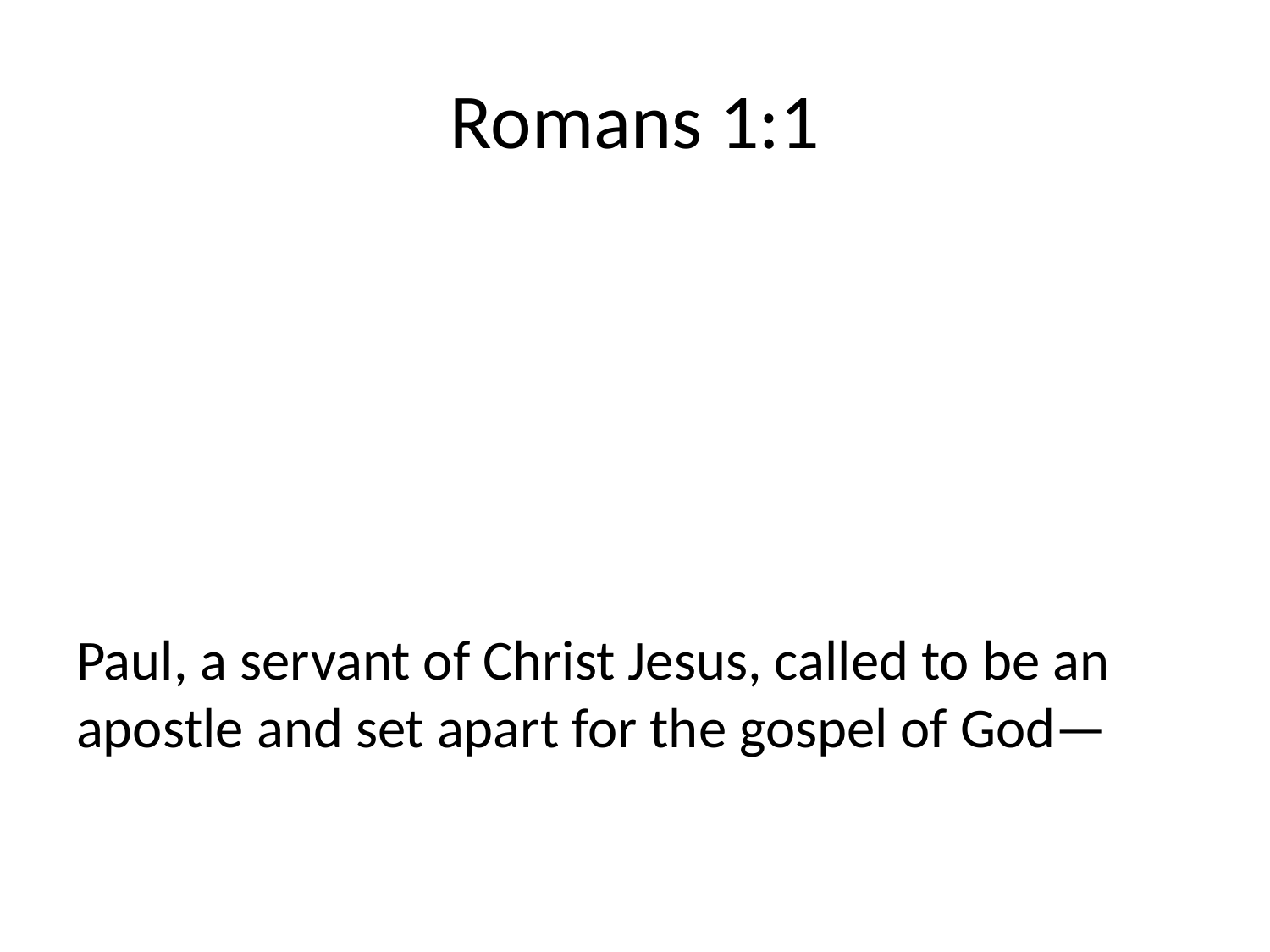

# Romans 1:1

Paul, a servant of Christ Jesus, called to be an apostle and set apart for the gospel of God—